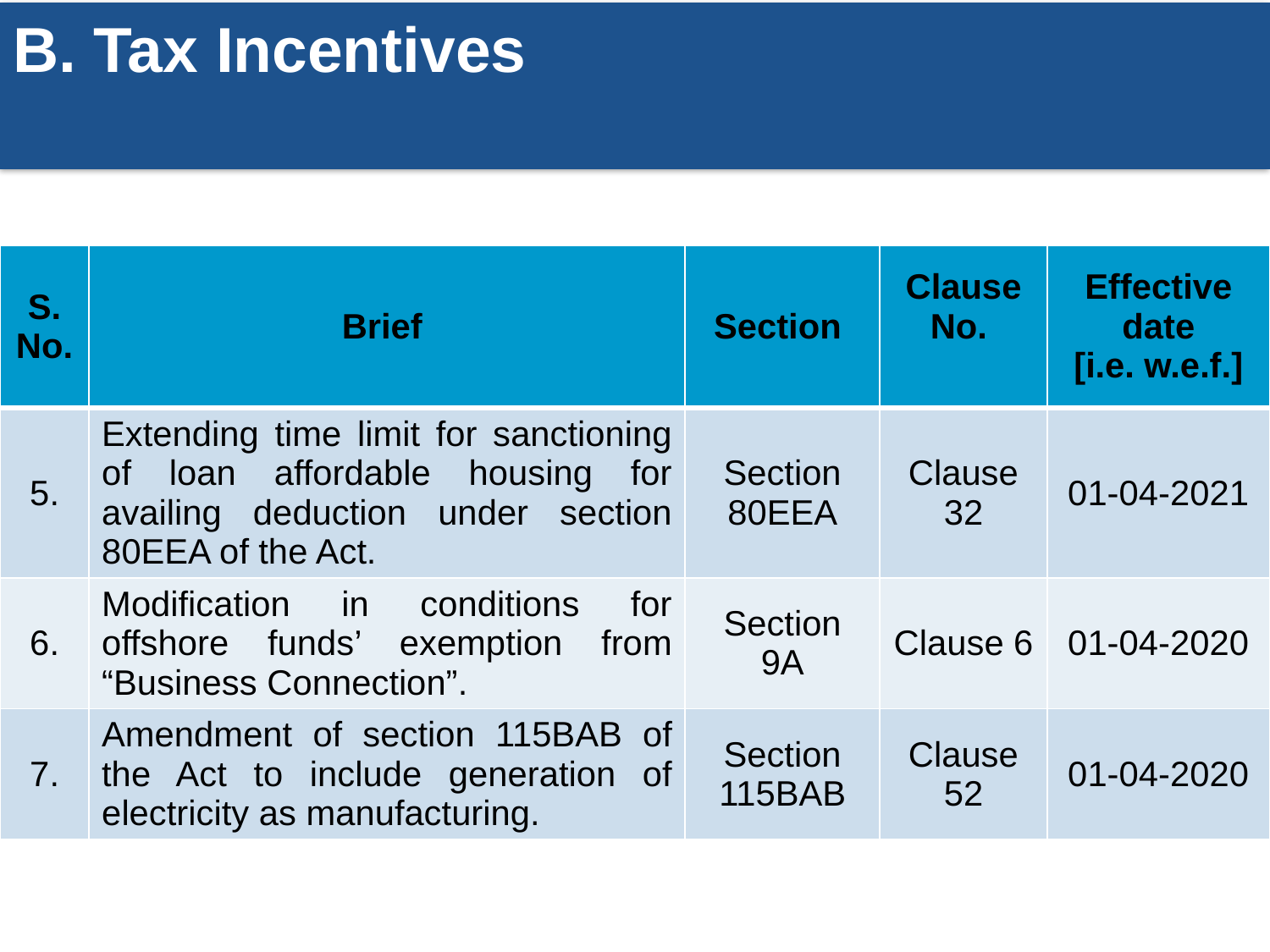

B. Tax Incentives
| S. No. | Brief | Section | Clause No. | Effective date [i.e. w.e.f.] |
| --- | --- | --- | --- | --- |
| 5. | Extending time limit for sanctioning of loan affordable housing for availing deduction under section 80EEA of the Act. | Section 80EEA | Clause 32 | 01-04-2021 |
| 6. | Modification in conditions for offshore funds’ exemption from “Business Connection”. | Section 9A | Clause 6 | 01-04-2020 |
| 7. | Amendment of section 115BAB of the Act to include generation of electricity as manufacturing. | Section 115BAB | Clause 52 | 01-04-2020 |
52